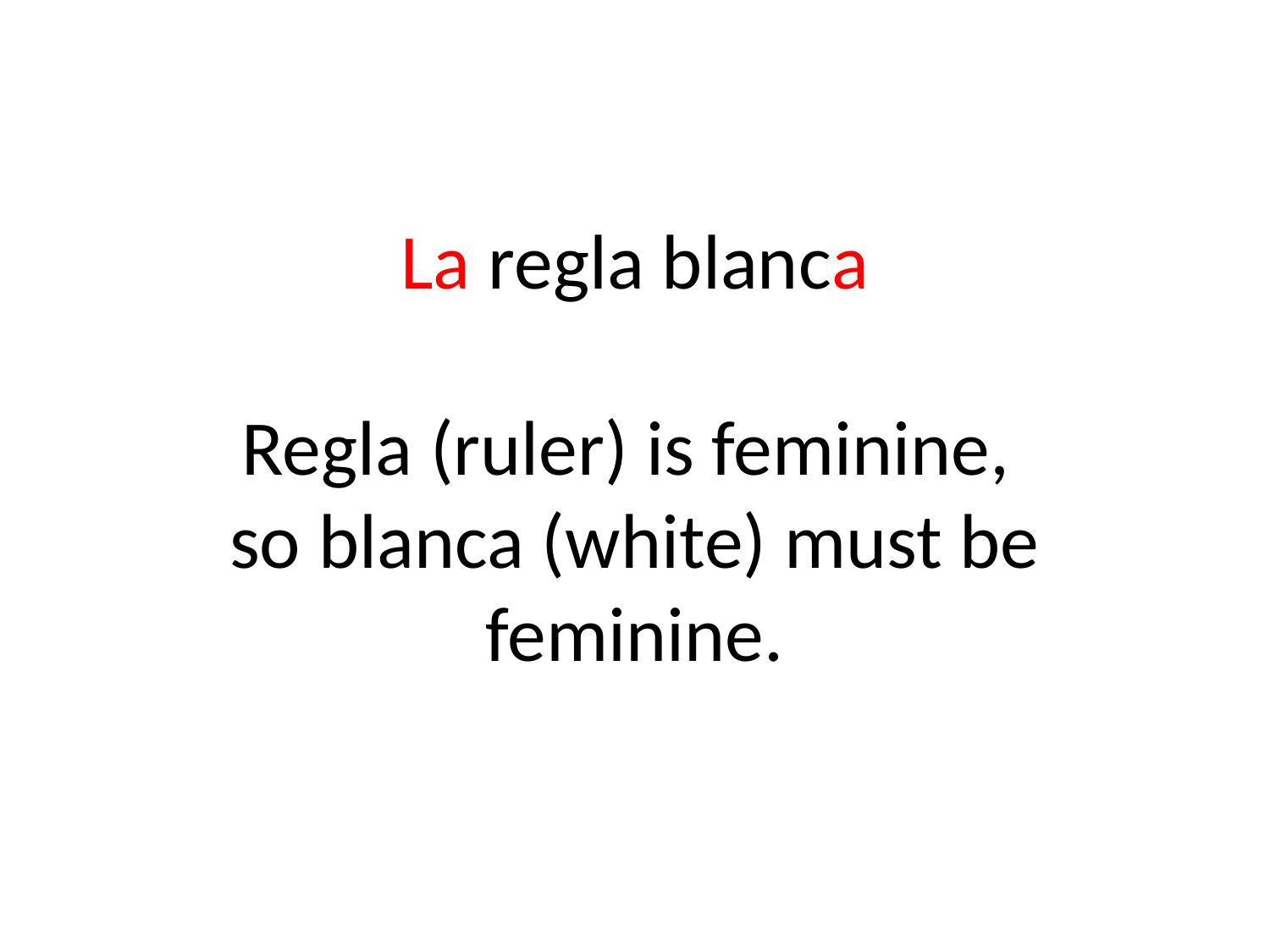

# La regla blanca Regla (ruler) is feminine, so blanca (white) must be feminine.